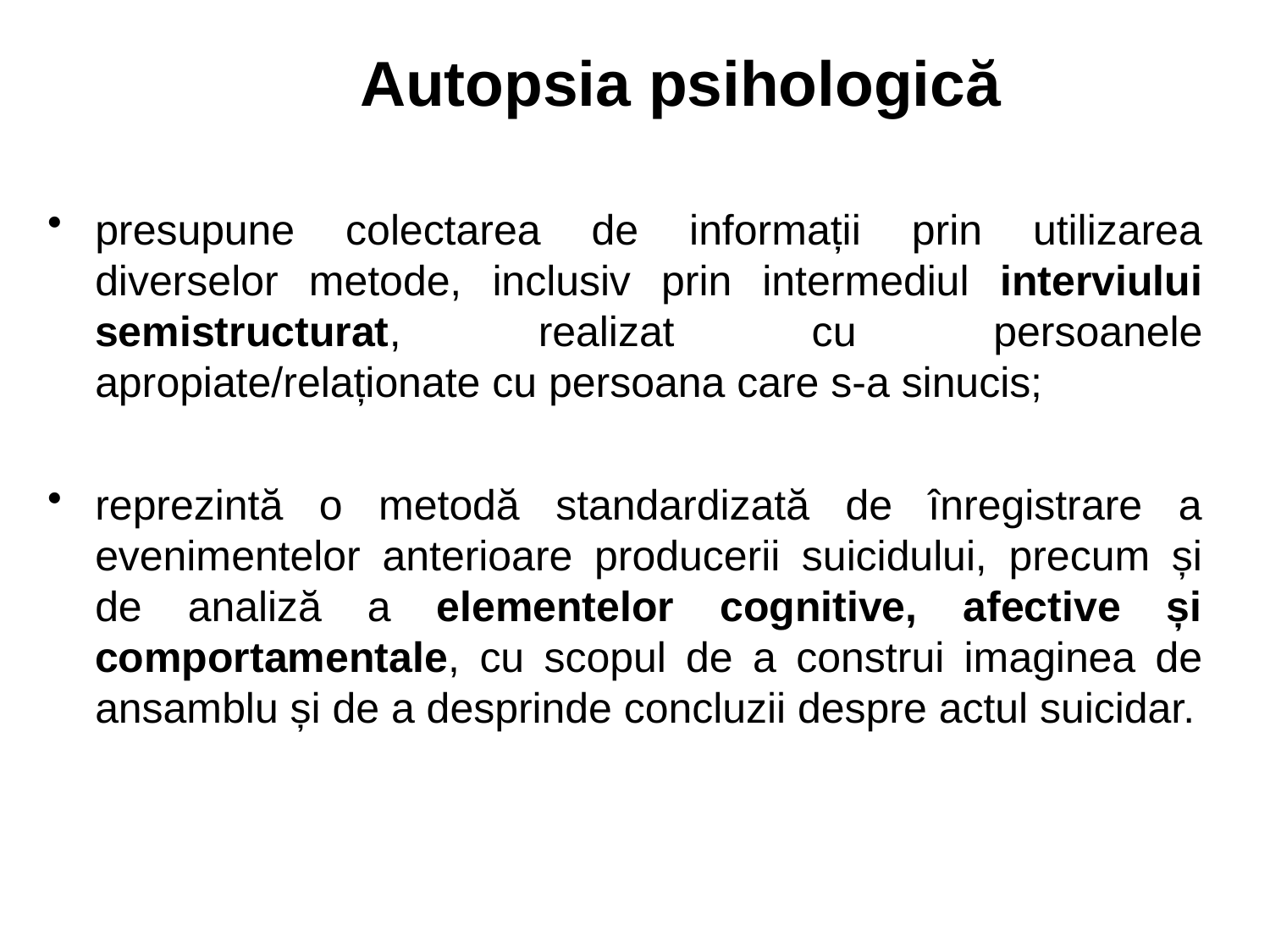

Autopsia psihologică
presupune colectarea de informații prin utilizarea diverselor metode, inclusiv prin intermediul interviului semistructurat, realizat cu persoanele apropiate/relaționate cu persoana care s-a sinucis;

reprezintă o metodă standardizată de înregistrare a evenimentelor anterioare producerii suicidului, precum și de analiză a elementelor cognitive, afective și comportamentale, cu scopul de a construi imaginea de ansamblu și de a desprinde concluzii despre actul suicidar.